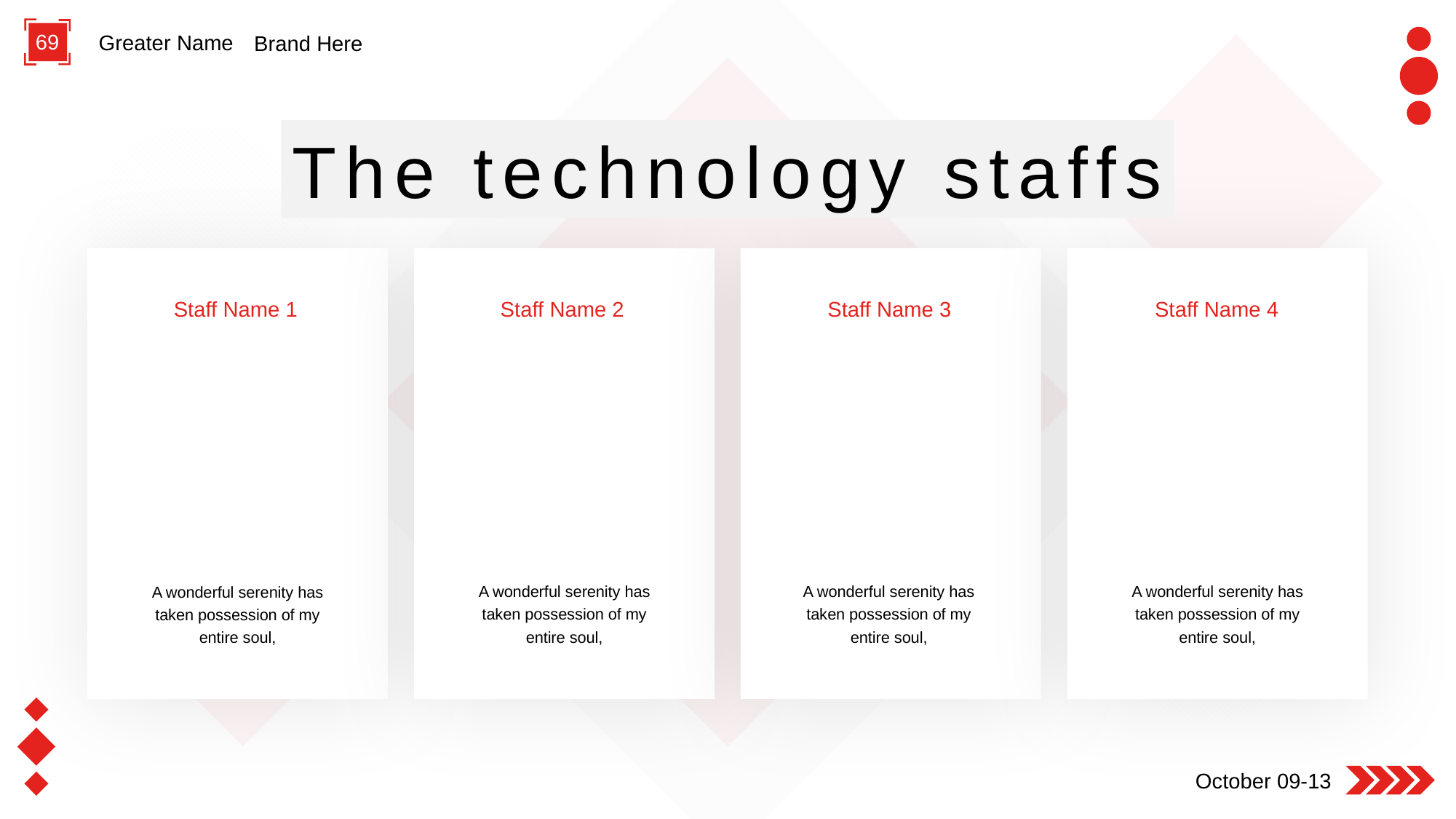

69
Greater Name
Brand Here

The technology staffs

Staff Name 2
Staff Name 3
Staff Name 4
Staff Name 1

A wonderful serenity has taken possession of my entire soul,
A wonderful serenity has taken possession of my entire soul,
A wonderful serenity has taken possession of my entire soul,
A wonderful serenity has taken possession of my entire soul,

October 09-13